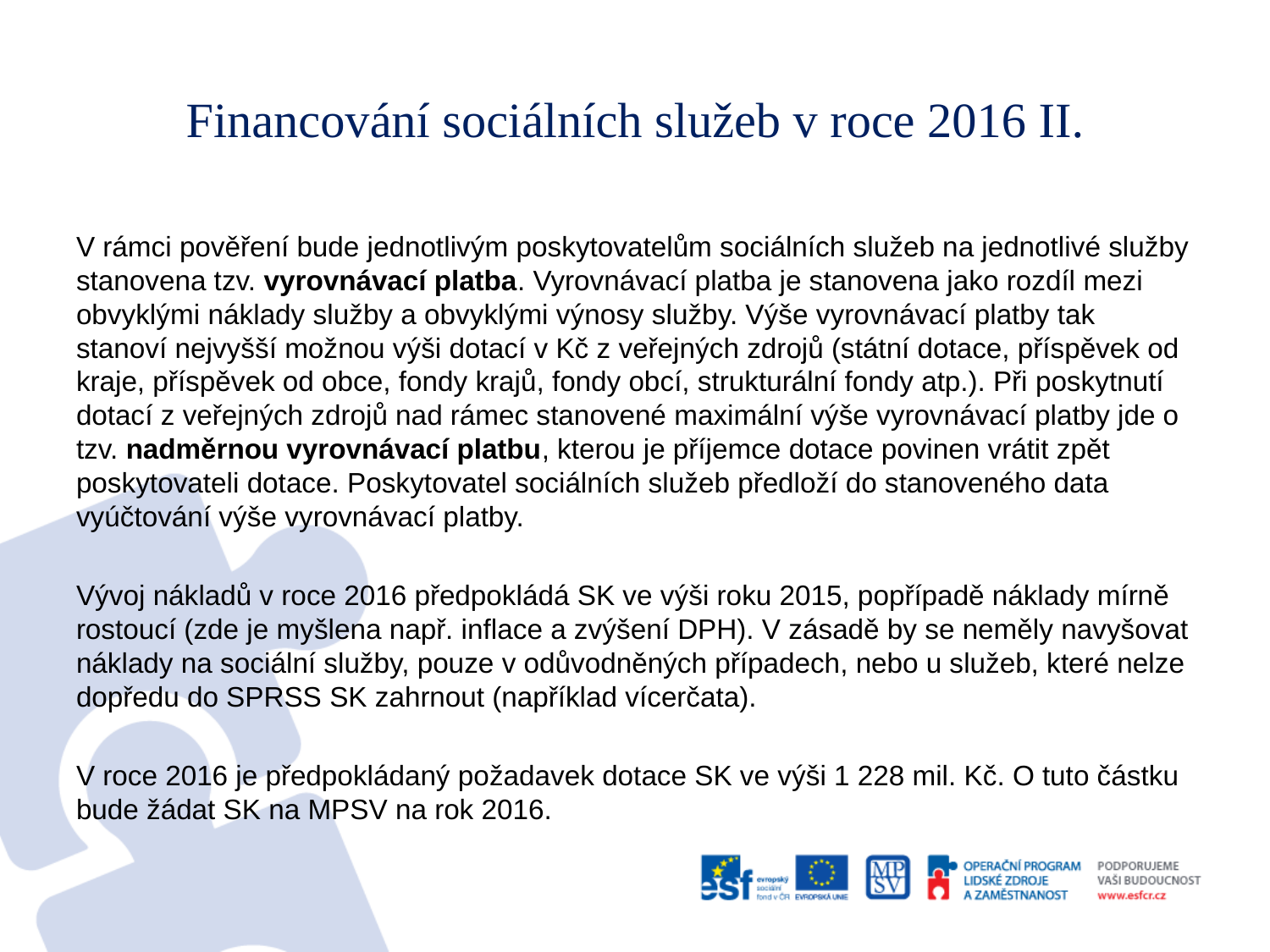

# Financování sociálních služeb v roce 2016 II.
V rámci pověření bude jednotlivým poskytovatelům sociálních služeb na jednotlivé služby stanovena tzv. vyrovnávací platba. Vyrovnávací platba je stanovena jako rozdíl mezi obvyklými náklady služby a obvyklými výnosy služby. Výše vyrovnávací platby tak stanoví nejvyšší možnou výši dotací v Kč z veřejných zdrojů (státní dotace, příspěvek od kraje, příspěvek od obce, fondy krajů, fondy obcí, strukturální fondy atp.). Při poskytnutí dotací z veřejných zdrojů nad rámec stanovené maximální výše vyrovnávací platby jde o tzv. nadměrnou vyrovnávací platbu, kterou je příjemce dotace povinen vrátit zpět poskytovateli dotace. Poskytovatel sociálních služeb předloží do stanoveného data vyúčtování výše vyrovnávací platby.

Vývoj nákladů v roce 2016 předpokládá SK ve výši roku 2015, popřípadě náklady mírně rostoucí (zde je myšlena např. inflace a zvýšení DPH). V zásadě by se neměly navyšovat náklady na sociální služby, pouze v odůvodněných případech, nebo u služeb, které nelze dopředu do SPRSS SK zahrnout (například vícerčata).

V roce 2016 je předpokládaný požadavek dotace SK ve výši 1 228 mil. Kč. O tuto částku bude žádat SK na MPSV na rok 2016.